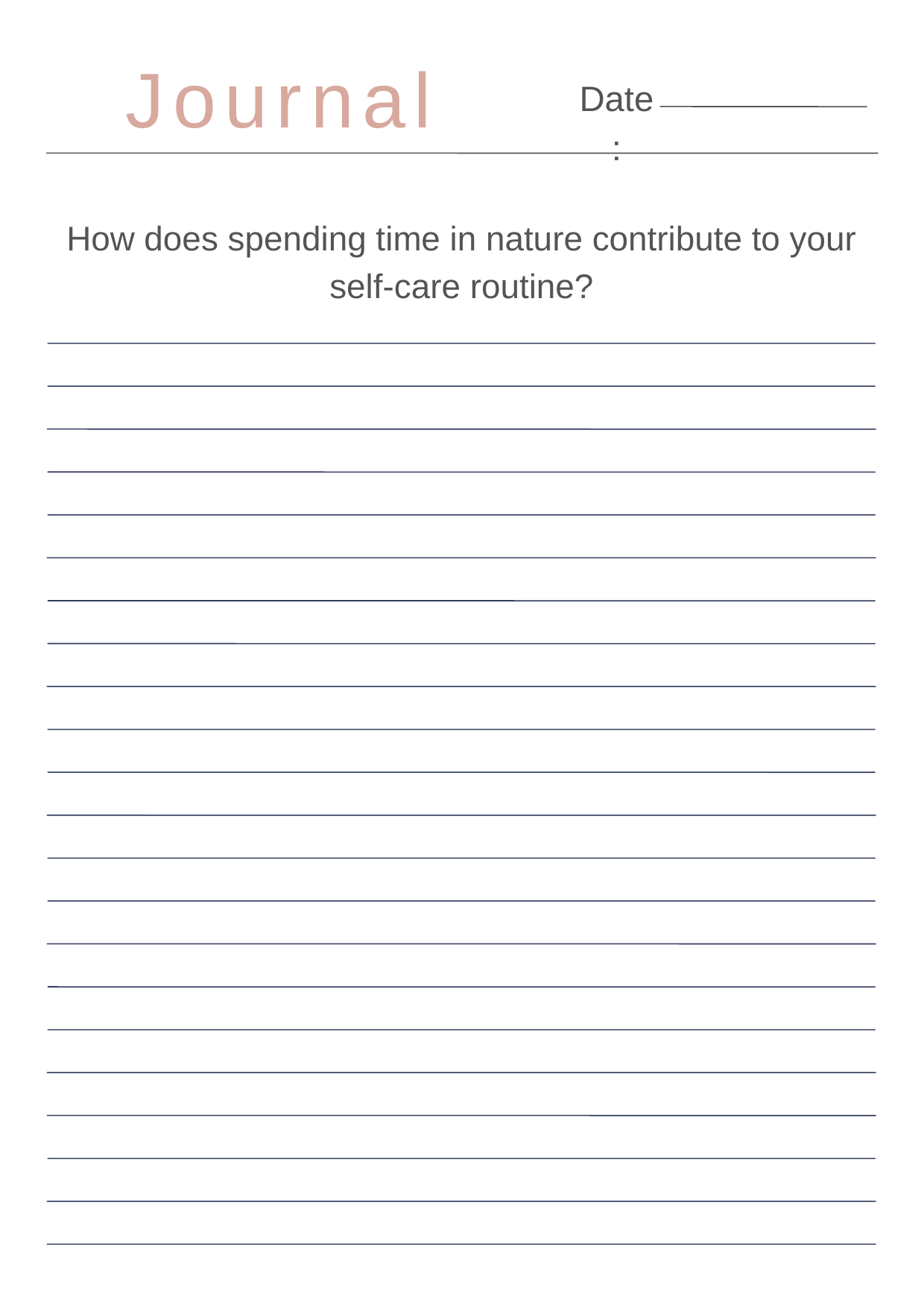

Journal
Date:

How does spending time in nature contribute to your self-care routine?